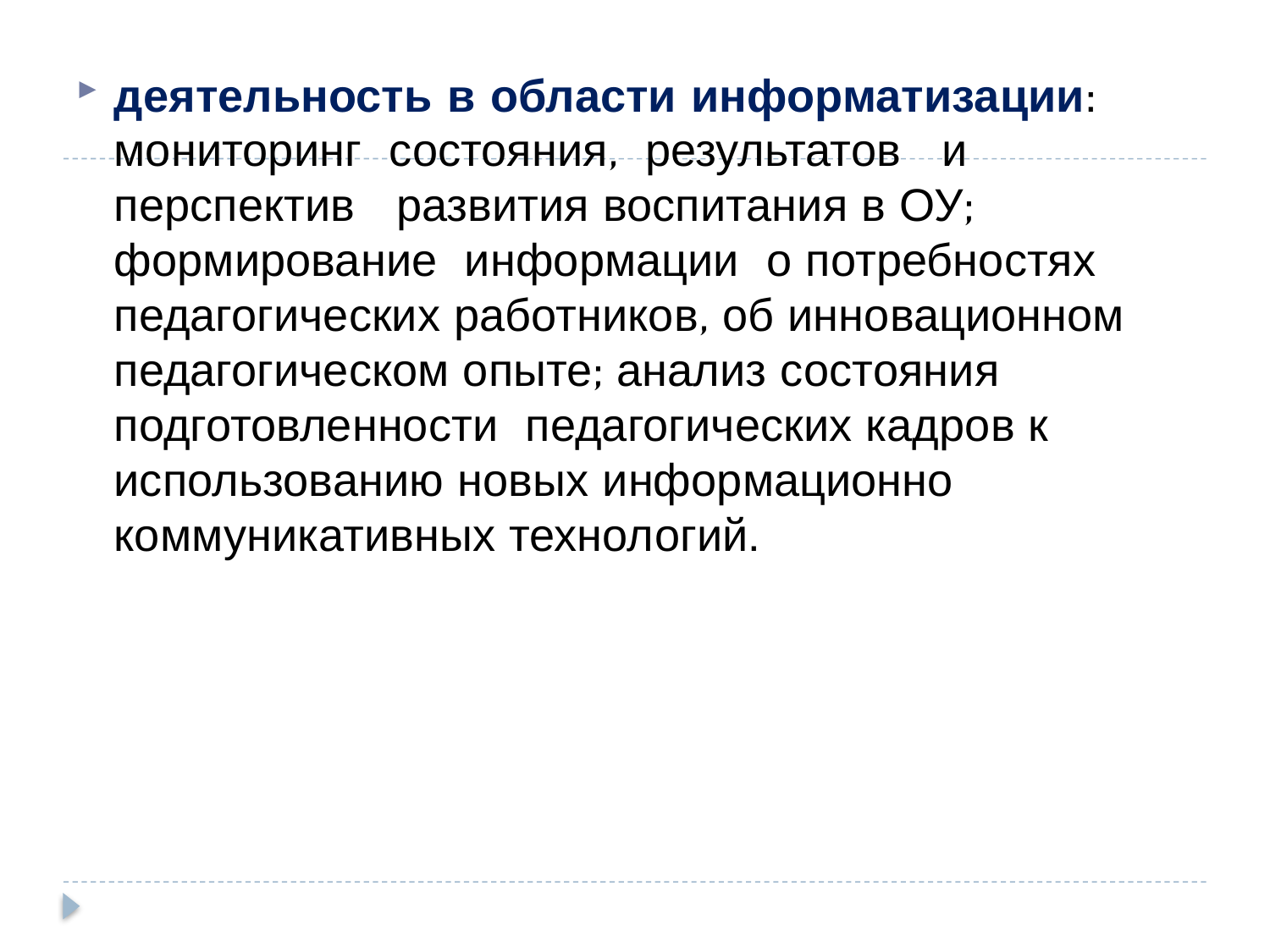

деятельность в области информатизации: мониторинг  состояния,  результатов   и   перспектив   развития воспитания в ОУ; формирование  информации  о потребностях педагогических работников, об инновационном педагогическом опыте; анализ состояния подготовленности  педагогических кадров к использованию новых информационно коммуникативных технологий.